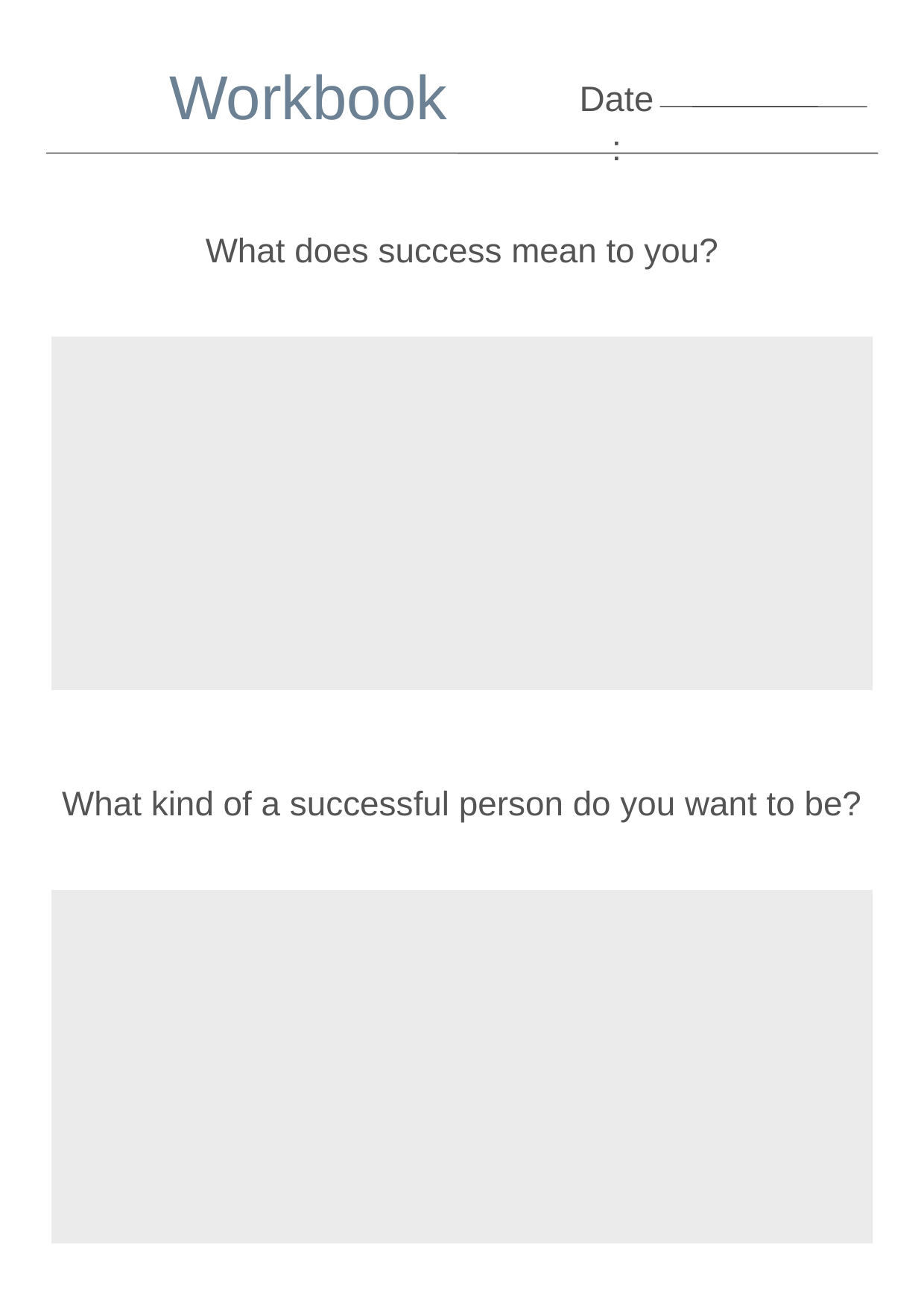

Workbook
Date:

What does success mean to you?

What kind of a successful person do you want to be?